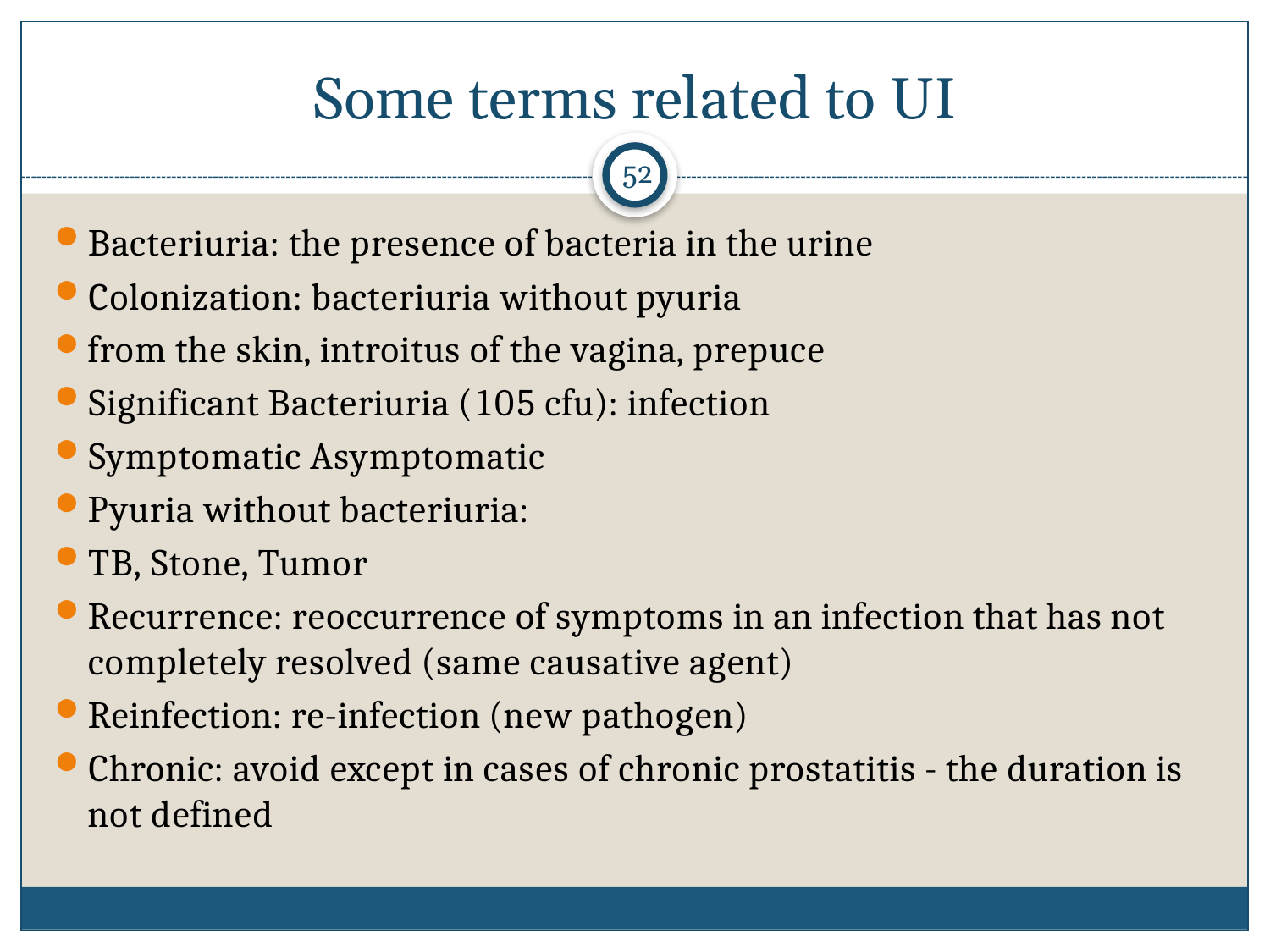

# Some terms related to UI
52
Bacteriuria: the presence of bacteria in the urine
Colonization: bacteriuria without pyuria
from the skin, introitus of the vagina, prepuce
Significant Bacteriuria (105 cfu): infection
Symptomatic Asymptomatic
Pyuria without bacteriuria:
TB, Stone, Tumor
Recurrence: reoccurrence of symptoms in an infection that has not completely resolved (same causative agent)
Reinfection: re-infection (new pathogen)
Chronic: avoid except in cases of chronic prostatitis - the duration is not defined